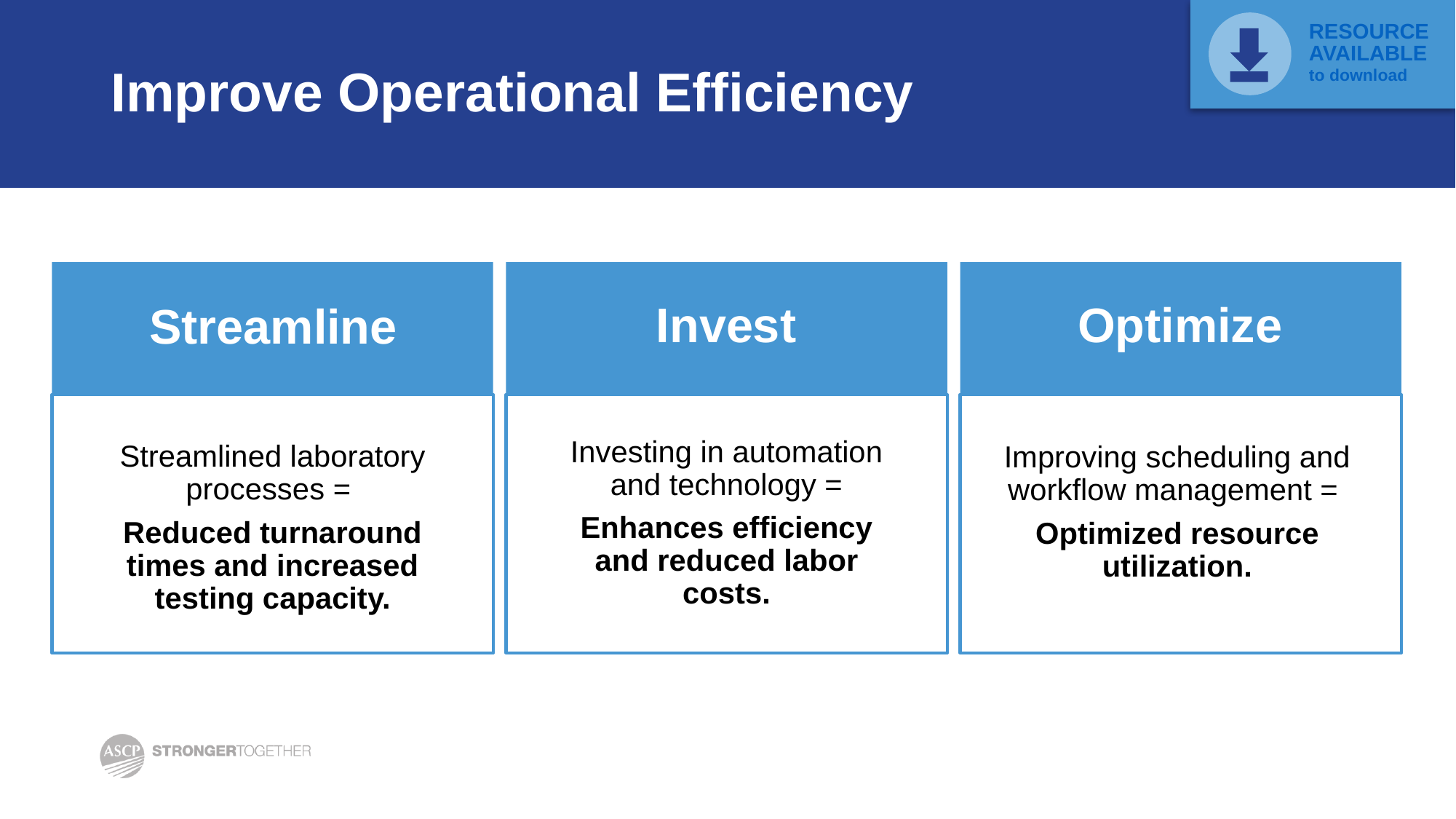

RESOURCE AVAILABLE
to download
# Improve Operational Efficiency
Invest
Optimize

Streamline

Investing in automation and technology =
Enhances efficiency and reduced labor costs.

Streamlined laboratory processes =
Reduced turnaround times and increased testing capacity.
Improving scheduling and workflow management =
Optimized resource utilization.